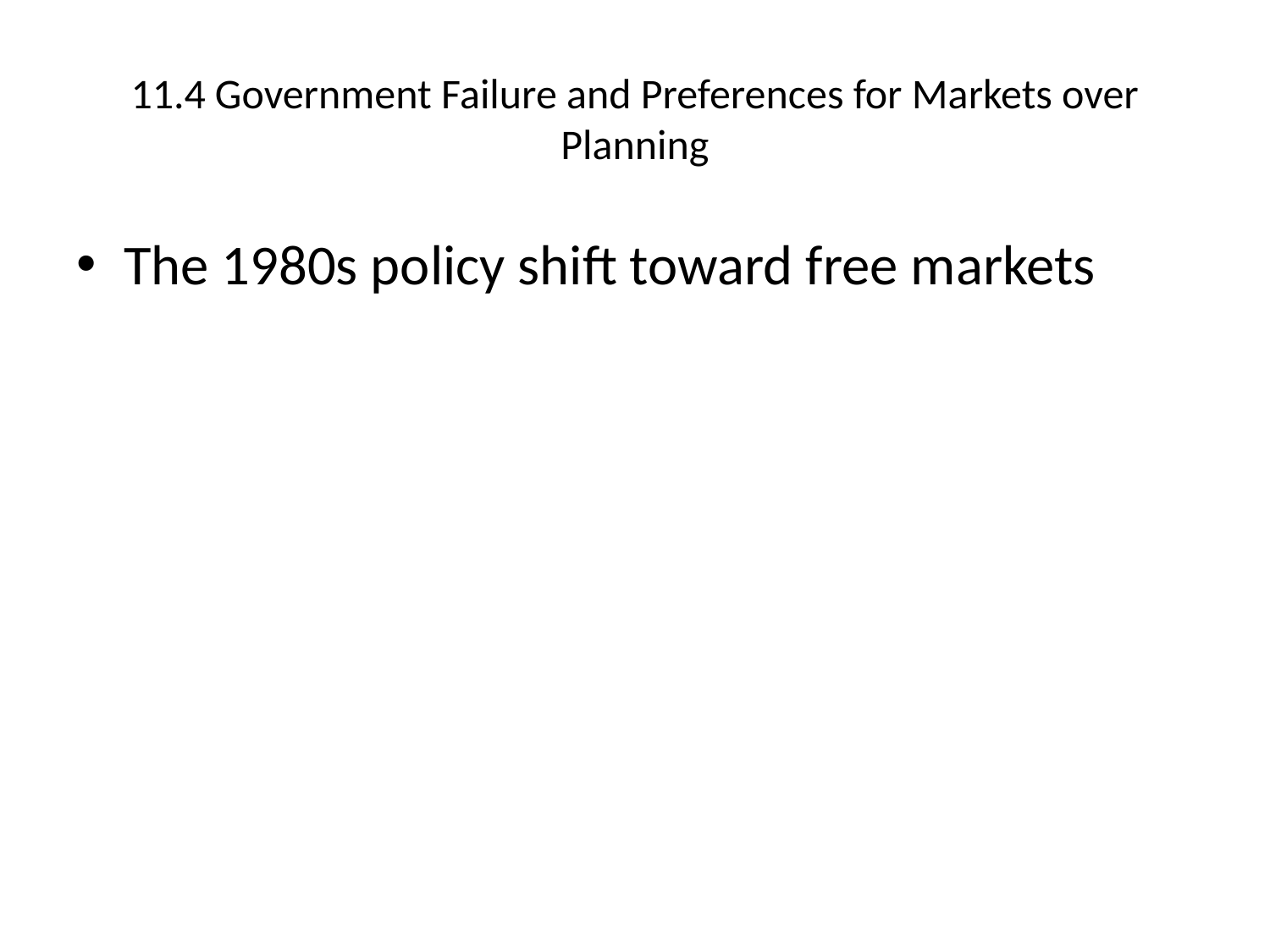

11.4 Government Failure and Preferences for Markets over Planning
The 1980s policy shift toward free markets